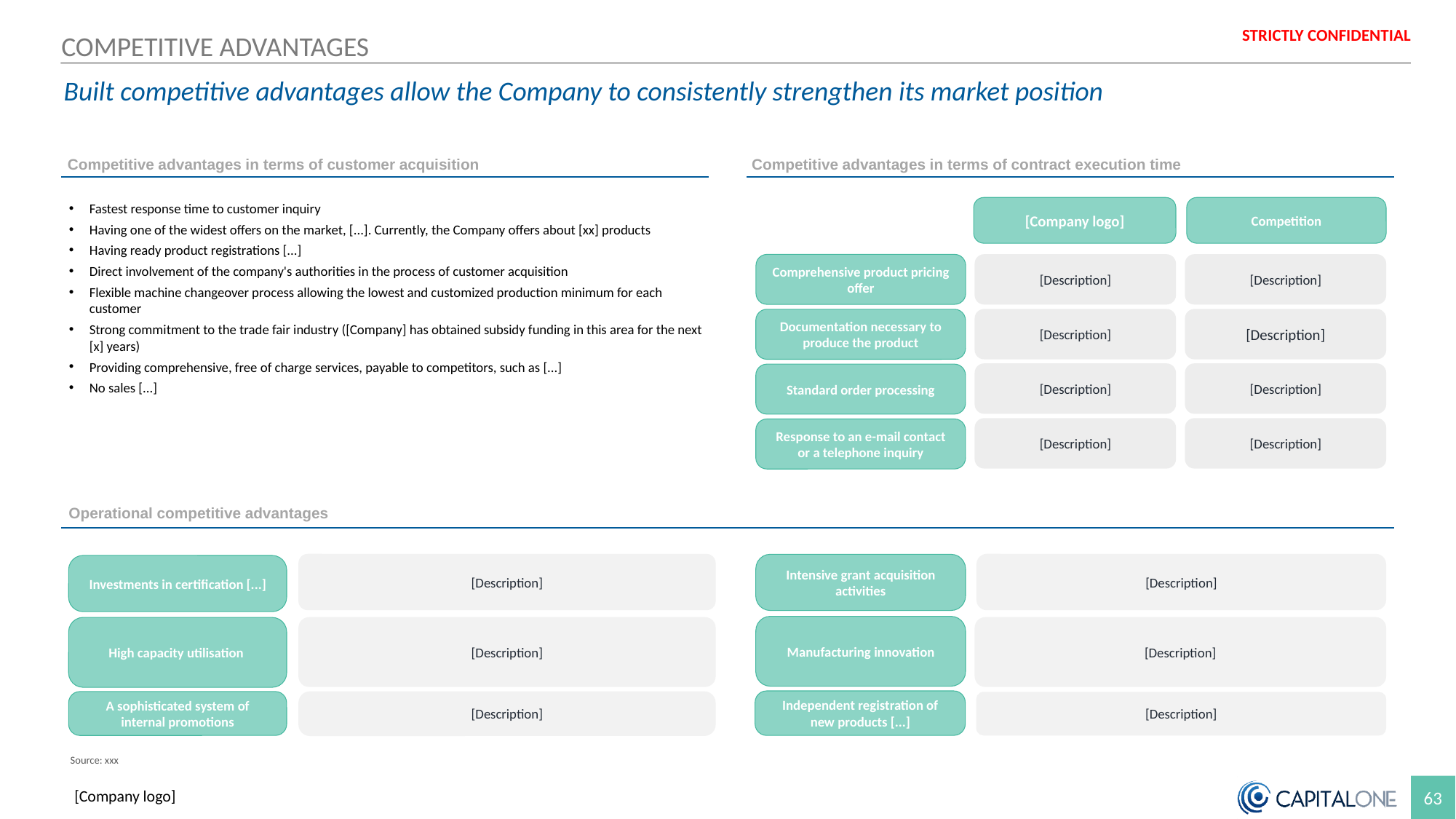

COMPETITIVE ADVANTAGES
Built competitive advantages allow the Company to consistently strengthen its market position
Competitive advantages in terms of customer acquisition
Competitive advantages in terms of contract execution time
Fastest response time to customer inquiry
Having one of the widest offers on the market, [...]. Currently, the Company offers about [xx] products
Having ready product registrations [...]
Direct involvement of the company's authorities in the process of customer acquisition
Flexible machine changeover process allowing the lowest and customized production minimum for each customer
Strong commitment to the trade fair industry ([Company] has obtained subsidy funding in this area for the next [x] years)
Providing comprehensive, free of charge services, payable to competitors, such as [...]
No sales [...]

[Company logo]
Competition
[Description]
[Description]
Comprehensive product pricing offer
Documentation necessary to produce the product
Standard order processing
Response to an e-mail contact or a telephone inquiry
[Description]
[Description]
[Description]
[Description]
[Description]
[Description]
Operational competitive advantages
[Description]
Investments in certification [...]
[Description]
High capacity utilisation
Independent registration of new products [...]
[Description]
A sophisticated system of internal promotions
[Description]
[Description]
Intensive grant acquisition activities
Manufacturing innovation
[Description]
Source: xxx